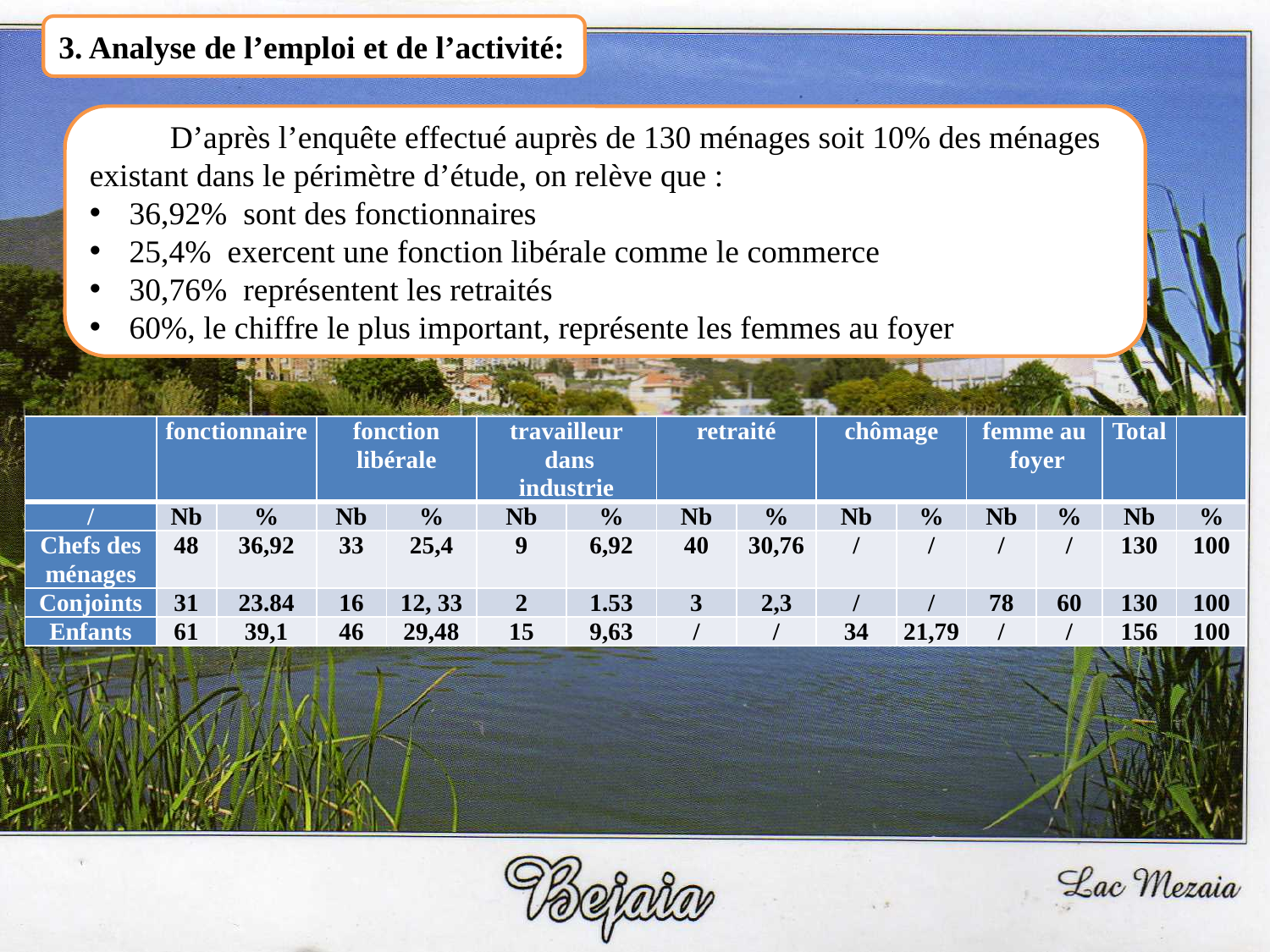

3. Analyse de l’emploi et de l’activité:
          D’après l’enquête effectué auprès de 130 ménages soit 10% des ménages existant dans le périmètre d’étude, on relève que :
36,92%  sont des fonctionnaires
25,4%  exercent une fonction libérale comme le commerce
30,76%  représentent les retraités
60%, le chiffre le plus important, représente les femmes au foyer
|  | fonctionnaire |  | fonction libérale |  | travailleur dans industrie |  | retraité |  | chômage |  | femme au foyer |  | Total |  |
| --- | --- | --- | --- | --- | --- | --- | --- | --- | --- | --- | --- | --- | --- | --- |
| / | Nb | % | Nb | % | Nb | % | Nb | % | Nb | % | Nb | % | Nb | % |
| Chefs des ménages | 48 | 36,92 | 33 | 25,4 | 9 | 6,92 | 40 | 30,76 | / | / | / | / | 130 | 100 |
| Conjoints | 31 | 23.84 | 16 | 12, 33 | 2 | 1.53 | 3 | 2,3 | / | / | 78 | 60 | 130 | 100 |
| Enfants | 61 | 39,1 | 46 | 29,48 | 15 | 9,63 | / | / | 34 | 21,79 | / | / | 156 | 100 |